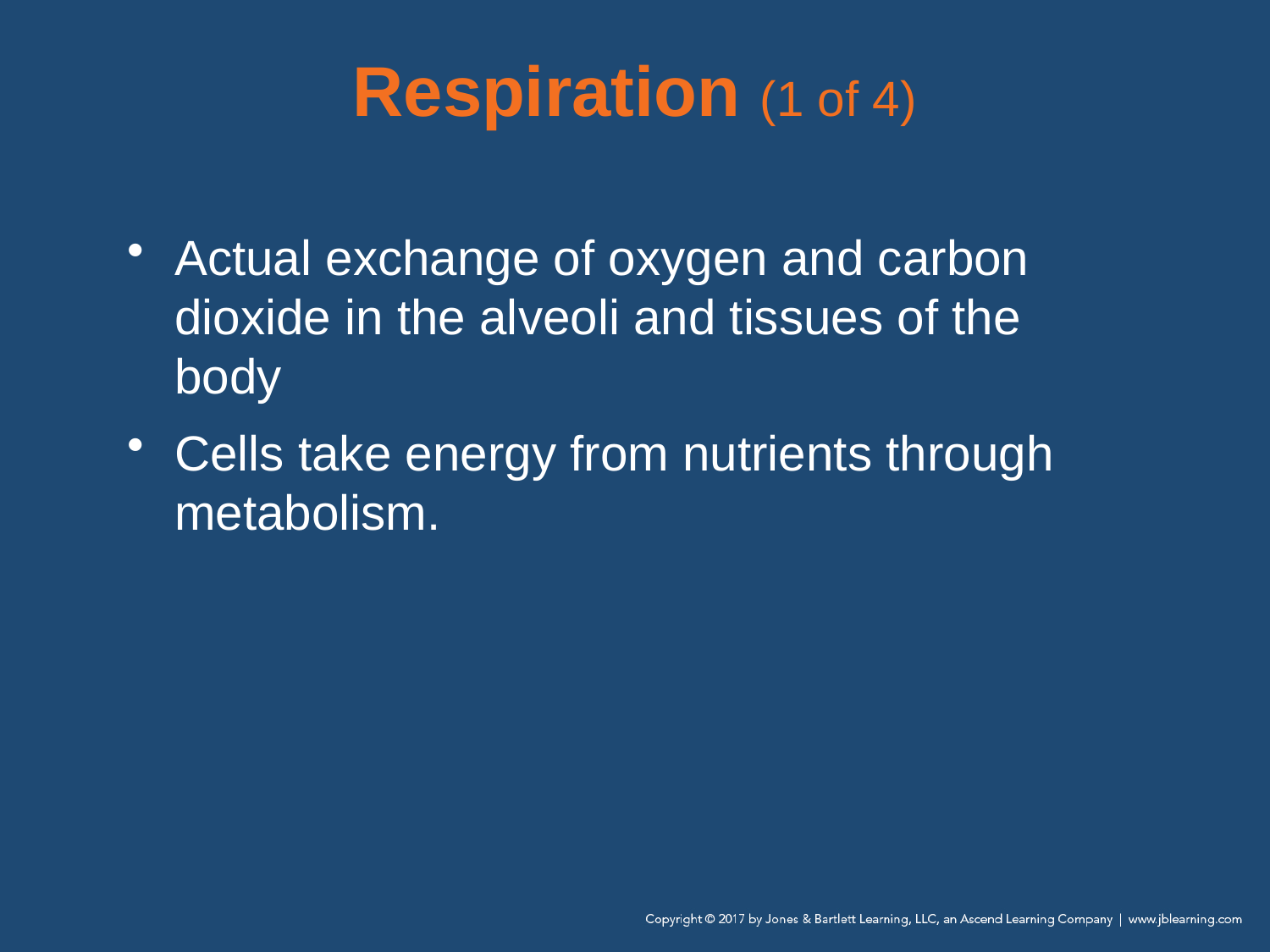

# Respiration (1 of 4)
Actual exchange of oxygen and carbon dioxide in the alveoli and tissues of the body
Cells take energy from nutrients through metabolism.